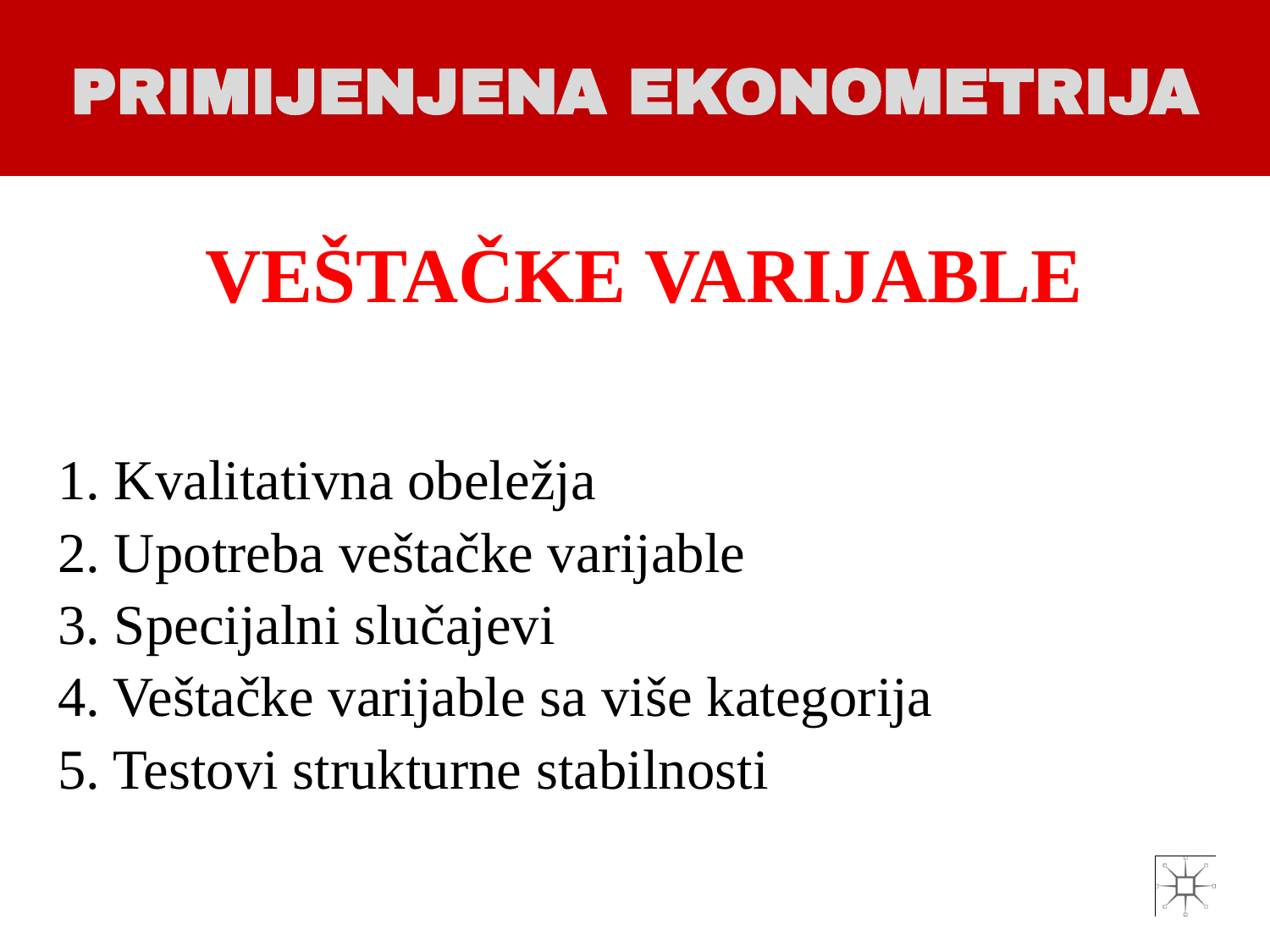

PRIMIJENJENA EKONOMETRIJA
# VEŠTAČKE VARIJABLE

1. Kvalitativna obeležja
2. Upotreba veštačke varijable
3. Specijalni slučajevi
4. Veštačke varijable sa više kategorija
5. Testovi strukturne stabilnosti